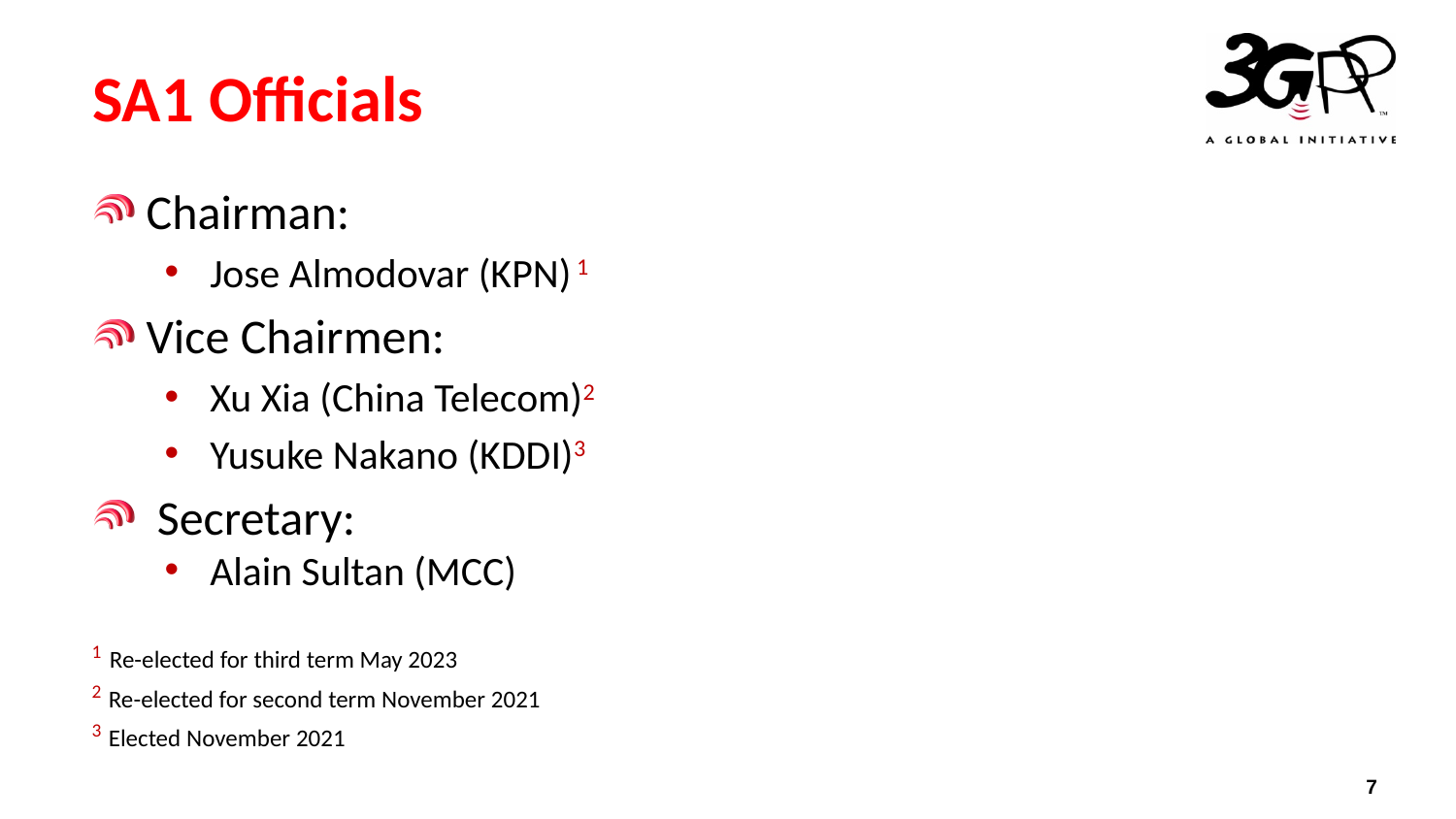

# SA1 Officials
Chairman:
Jose Almodovar (KPN) 1
Vice Chairmen:
Xu Xia (China Telecom)2
Yusuke Nakano (KDDI)3
 Secretary:
Alain Sultan (MCC)

1 Re-elected for third term May 2023
2 Re-elected for second term November 2021
3 Elected November 2021